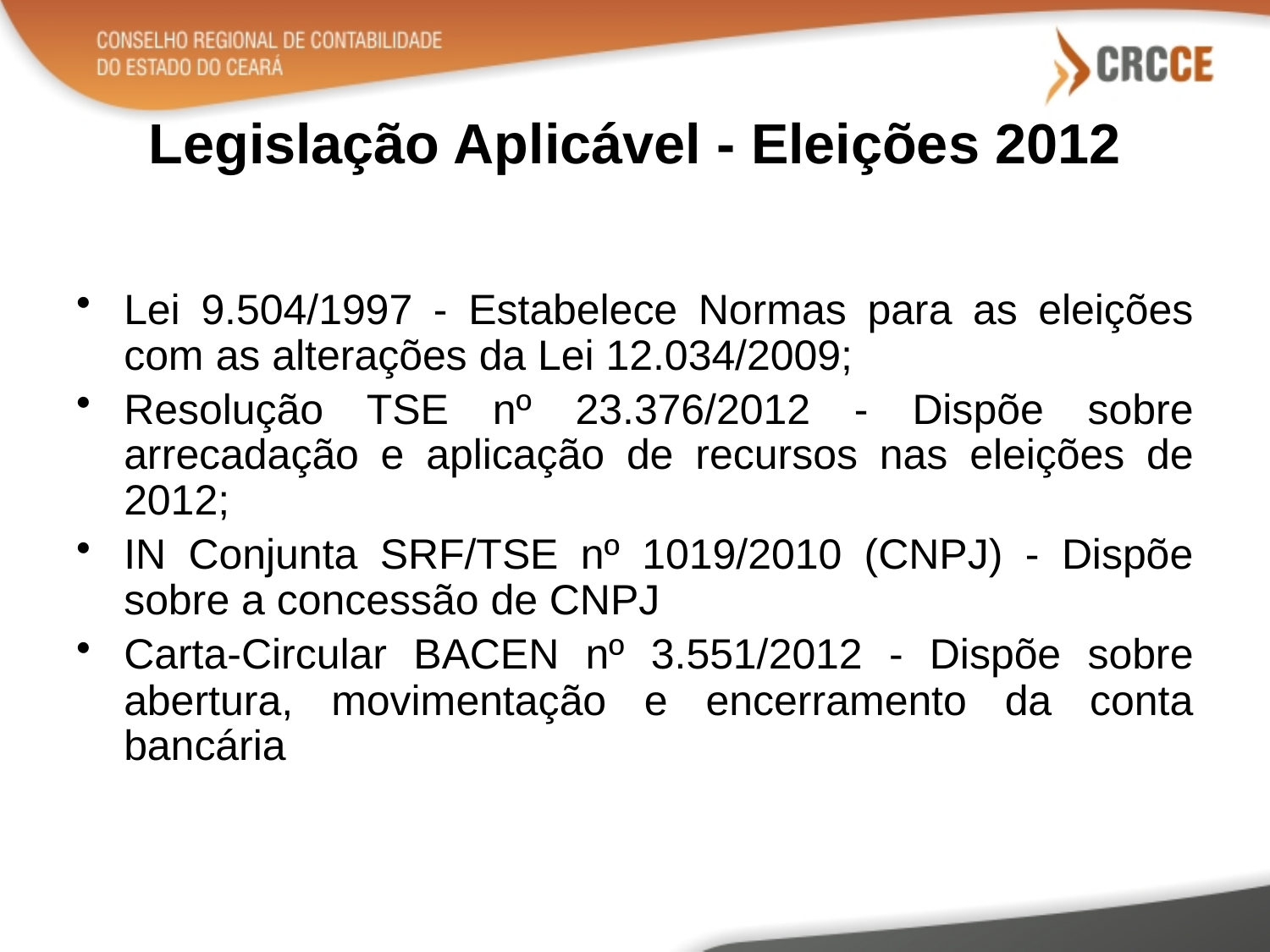

# Legislação Aplicável - Eleições 2012

Lei 9.504/1997 - Estabelece Normas para as eleições com as alterações da Lei 12.034/2009;
Resolução TSE nº 23.376/2012 - Dispõe sobre arrecadação e aplicação de recursos nas eleições de 2012;
IN Conjunta SRF/TSE nº 1019/2010 (CNPJ) - Dispõe sobre a concessão de CNPJ
Carta-Circular BACEN nº 3.551/2012 - Dispõe sobre abertura, movimentação e encerramento da conta bancária